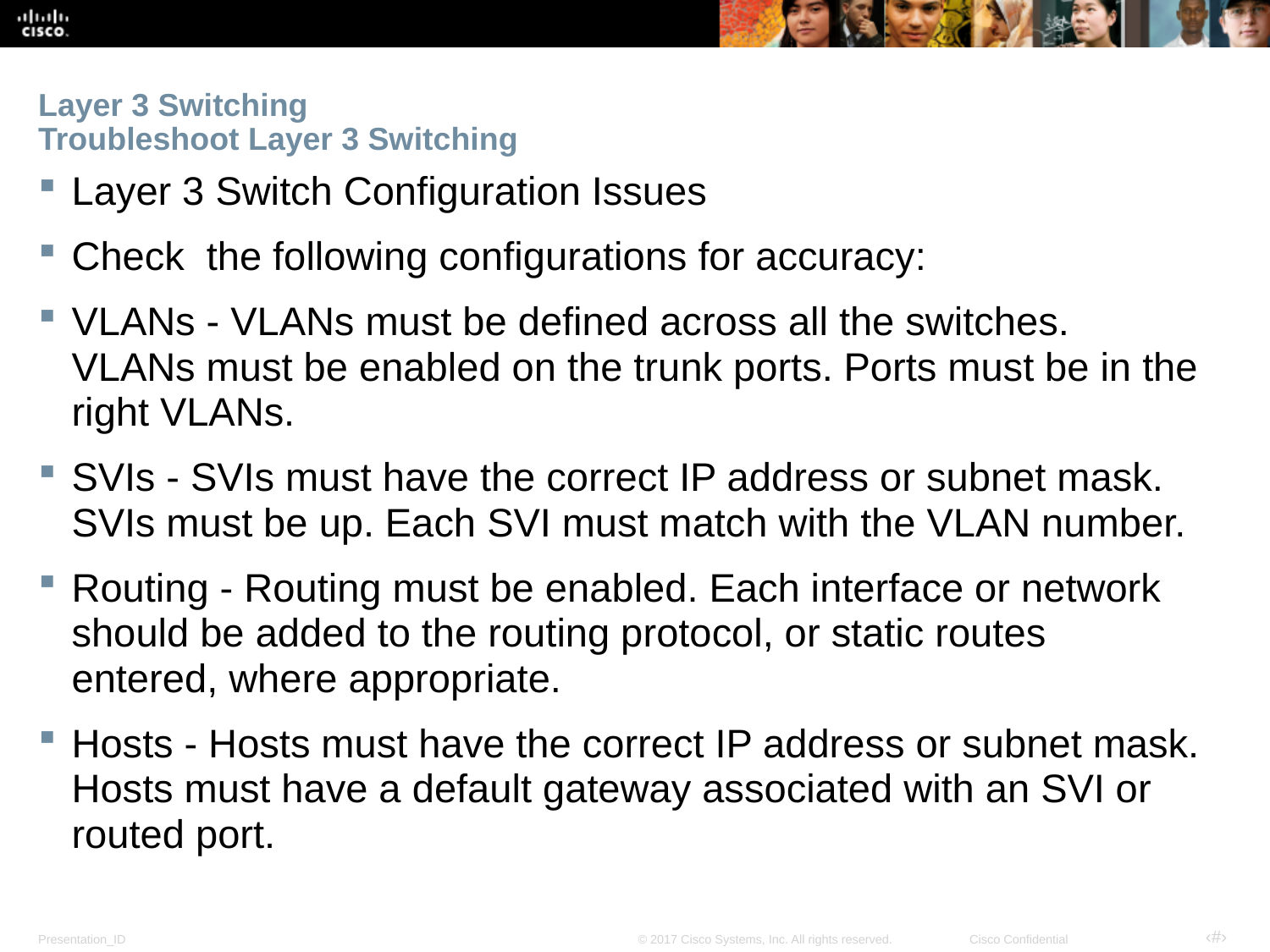

# Layer 3 Switching Troubleshoot Layer 3 Switching
Layer 3 Switch Configuration Issues
Check  the following configurations for accuracy:
VLANs - VLANs must be defined across all the switches. VLANs must be enabled on the trunk ports. Ports must be in the right VLANs.
SVIs - SVIs must have the correct IP address or subnet mask. SVIs must be up. Each SVI must match with the VLAN number.
Routing - Routing must be enabled. Each interface or network should be added to the routing protocol, or static routes entered, where appropriate.
Hosts - Hosts must have the correct IP address or subnet mask. Hosts must have a default gateway associated with an SVI or routed port.